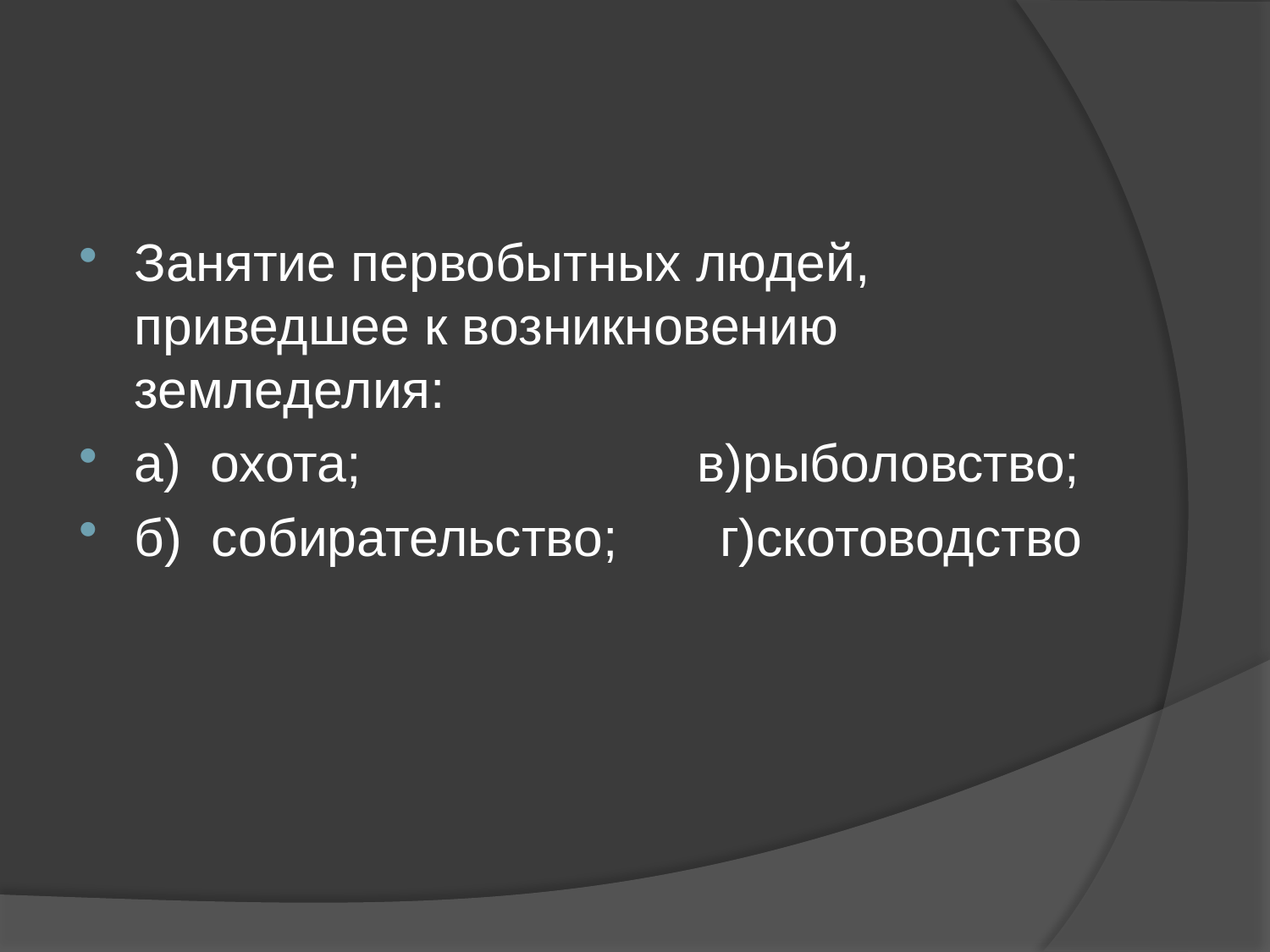

#
Занятие первобытных людей, приведшее к возникновению земледелия:
а)  охота;                       в)рыболовство;
б)  собирательство;       г)скотоводство